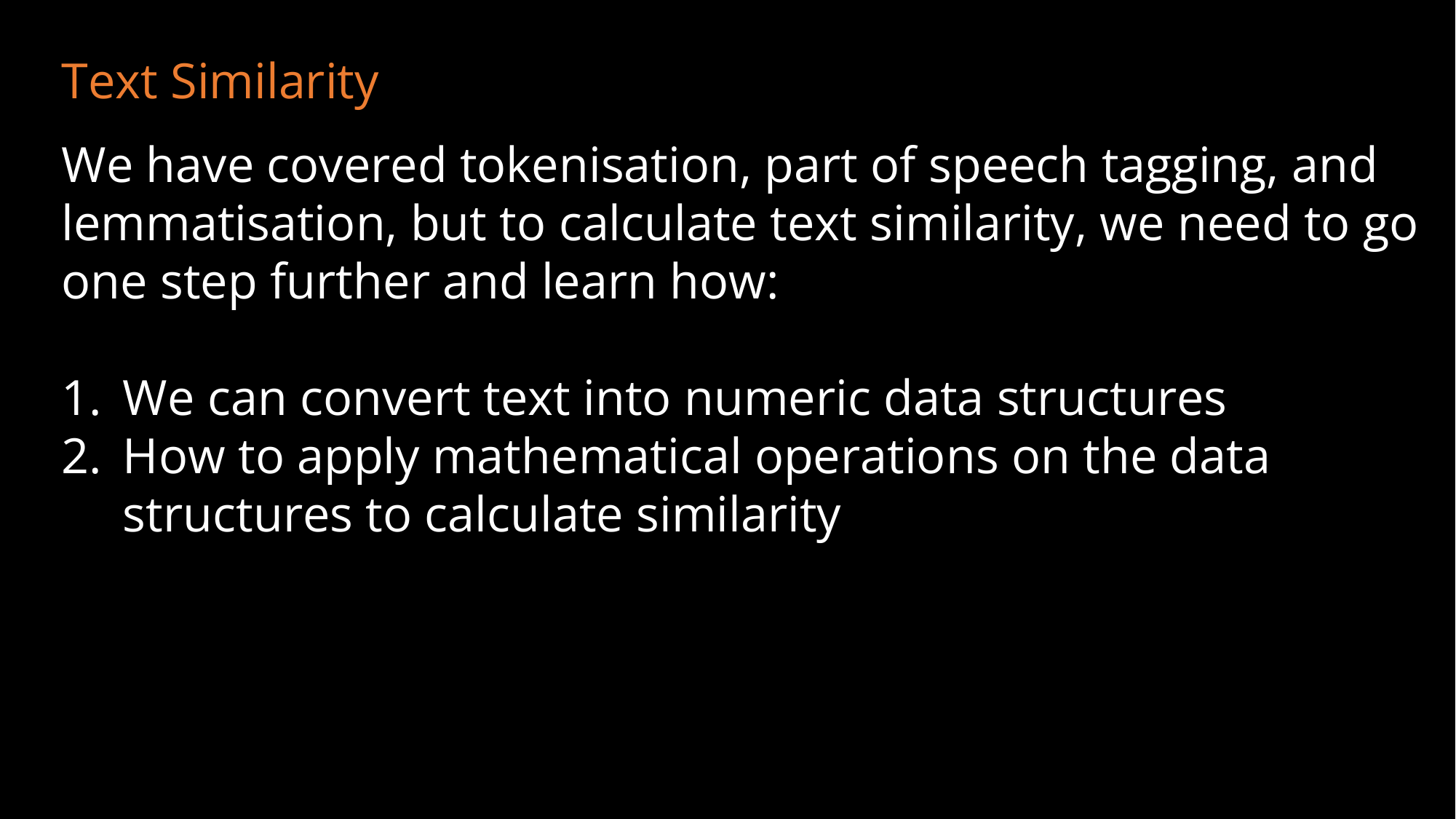

Text Similarity

We have covered tokenisation, part of speech tagging, and lemmatisation, but to calculate text similarity, we need to go one step further and learn how:

We can convert text into numeric data structures
How to apply mathematical operations on the data structures to calculate similarity